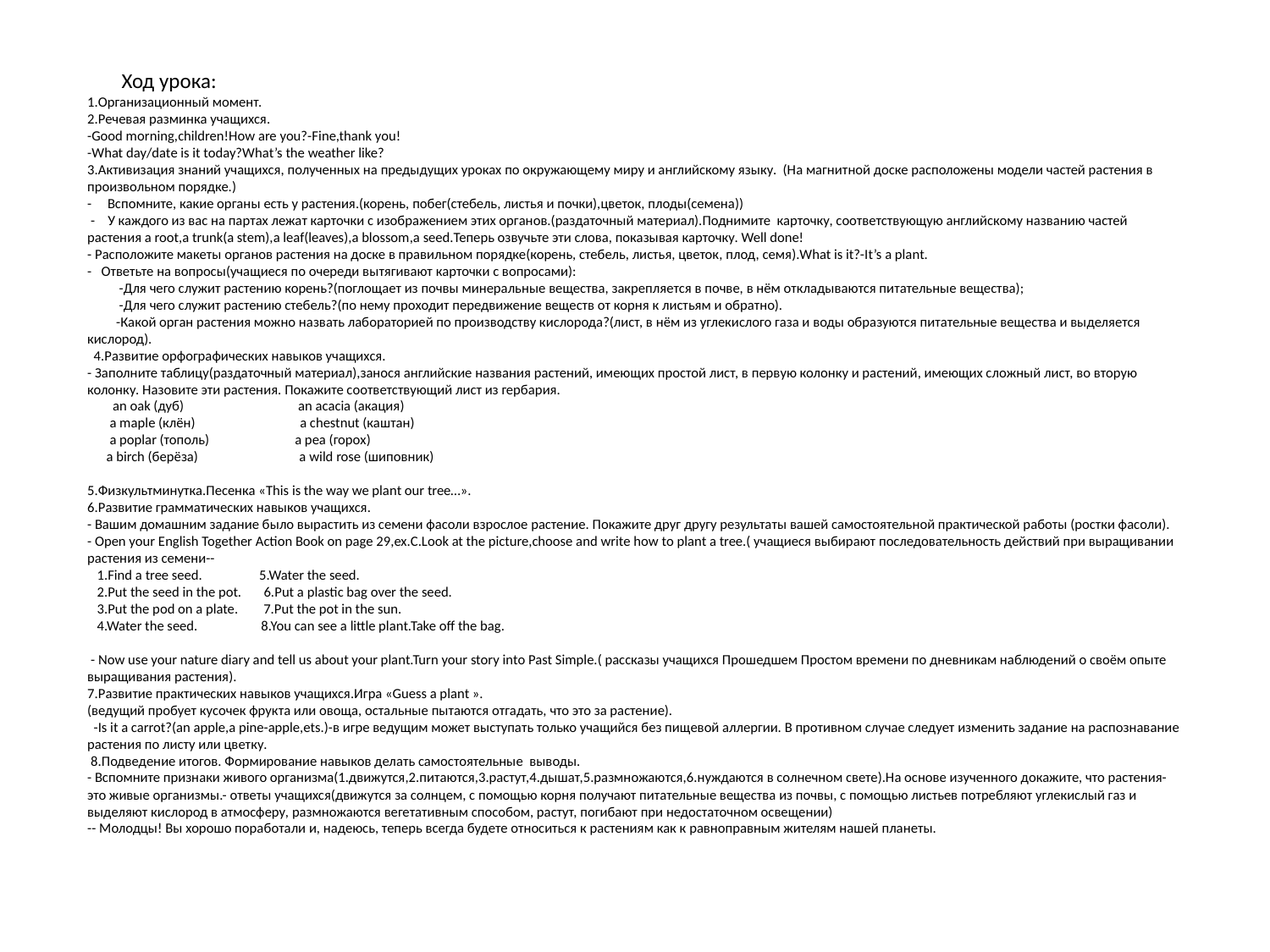

Ход урока:
1.Организационный момент.
2.Речевая разминка учащихся.
-Good morning,children!How are you?-Fine,thank you!
-What day/date is it today?What’s the weather like?
3.Активизация знаний учащихся, полученных на предыдущих уроках по окружающему миру и английскому языку.  (На магнитной доске расположены модели частей растения в произвольном порядке.)
-     Вспомните, какие органы есть у растения.(корень, побег(стебель, листья и почки),цветок, плоды(семена))
 -    У каждого из вас на партах лежат карточки с изображением этих органов.(раздаточный материал).Поднимите  карточку, соответствующую английскому названию частей растения a root,a trunk(a stem),a leaf(leaves),a blossom,a seed.Теперь озвучьте эти слова, показывая карточку. Well done!
- Расположите макеты органов растения на доске в правильном порядке(корень, стебель, листья, цветок, плод, семя).What is it?-It’s a plant.
-   Ответьте на вопросы(учащиеся по очереди вытягивают карточки с вопросами):
          -Для чего служит растению корень?(поглощает из почвы минеральные вещества, закрепляется в почве, в нём откладываются питательные вещества);
          -Для чего служит растению стебель?(по нему проходит передвижение веществ от корня к листьям и обратно).
         -Какой орган растения можно назвать лабораторией по производству кислорода?(лист, в нём из углекислого газа и воды образуются питательные вещества и выделяется кислород).
  4.Развитие орфографических навыков учащихся.
- Заполните таблицу(раздаточный материал),занося английские названия растений, имеющих простой лист, в первую колонку и растений, имеющих сложный лист, во вторую колонку. Назовите эти растения. Покажите соответствующий лист из гербария.
        an oak (дуб)                                    an acacia (акация)
       a maple (клён)                                 a chestnut (каштан)
       a poplar (тополь)                           a pea (горох)
      a birch (берёза)                                a wild rose (шиповник)

5.Физкультминутка.Песенка «This is the way we plant our tree…».
6.Развитие грамматических навыков учащихся.
- Вашим домашним задание было вырастить из семени фасоли взрослое растение. Покажите друг другу результаты вашей самостоятельной практической работы (ростки фасоли).
- Open your English Together Action Book on page 29,ex.C.Look at the picture,choose and write how to plant a tree.( учащиеся выбирают последовательность действий при выращивании растения из семени--
   1.Find a tree seed.                  5.Water the seed.
   2.Put the seed in the pot.       6.Put a plastic bag over the seed.
   3.Put the pod on a plate.        7.Put the pot in the sun.
   4.Water the seed.                    8.You can see a little plant.Take off the bag.

 - Now use your nature diary and tell us about your plant.Turn your story into Past Simple.( рассказы учащихся Прошедшем Простом времени по дневникам наблюдений о своём опыте выращивания растения).
7.Развитие практических навыков учащихся.Игра «Guess a plant ».
(ведущий пробует кусочек фрукта или овоща, остальные пытаются отгадать, что это за растение).
  -Is it a carrot?(an apple,a pine-apple,ets.)-в игре ведущим может выступать только учащийся без пищевой аллергии. В противном случае следует изменить задание на распознавание растения по листу или цветку.
 8.Подведение итогов. Формирование навыков делать самостоятельные  выводы.
- Вспомните признаки живого организма(1.движутся,2.питаются,3.растут,4.дышат,5.размножаются,6.нуждаются в солнечном свете).На основе изученного докажите, что растения- это живые организмы.- ответы учащихся(движутся за солнцем, с помощью корня получают питательные вещества из почвы, с помощью листьев потребляют углекислый газ и выделяют кислород в атмосферу, размножаются вегетативным способом, растут, погибают при недостаточном освещении)
-- Молодцы! Вы хорошо поработали и, надеюсь, теперь всегда будете относиться к растениям как к равноправным жителям нашей планеты.